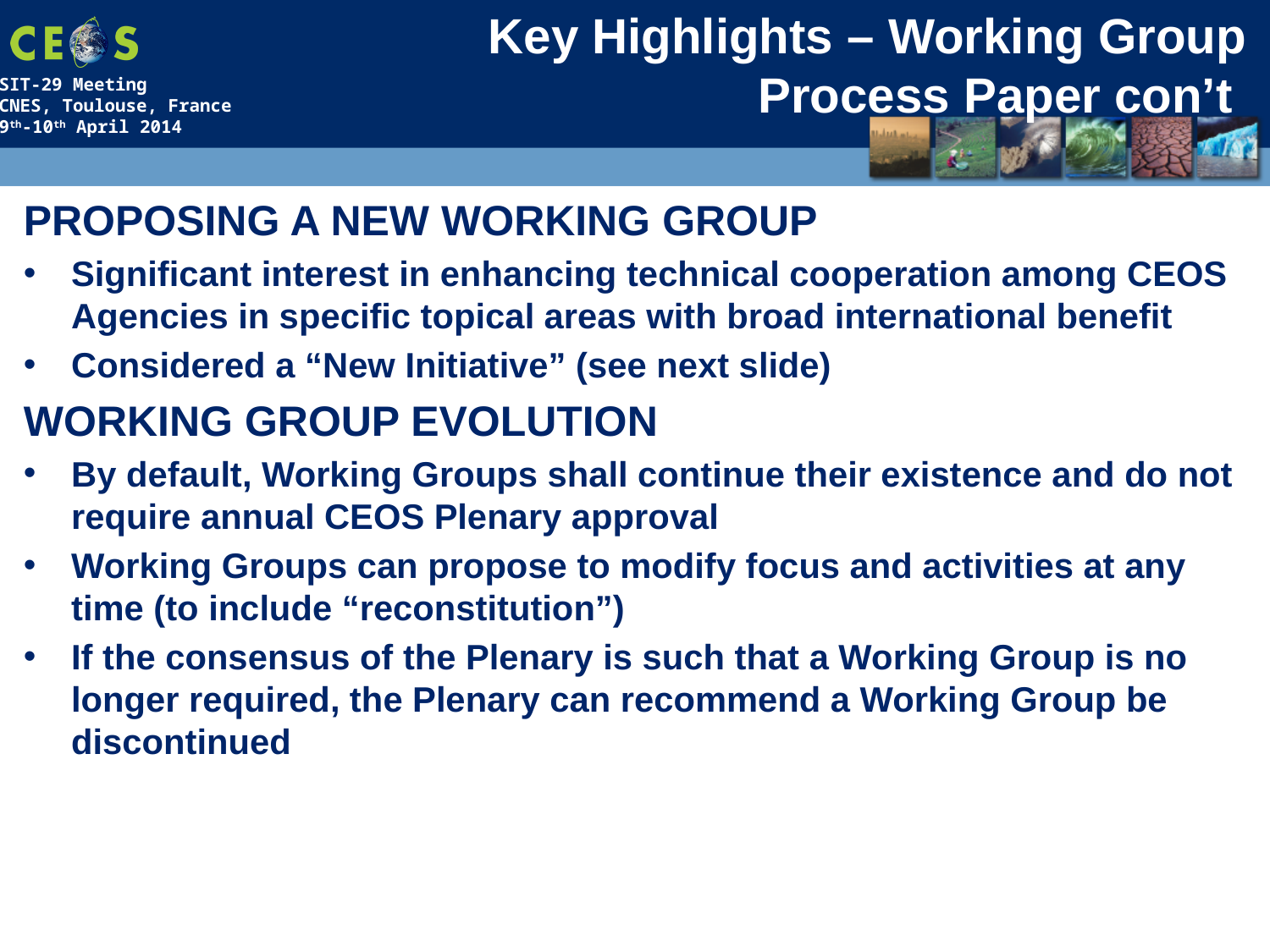

# Key Highlights – Working Group Process Paper con’t
Proposing a New Working Group
Significant interest in enhancing technical cooperation among CEOS Agencies in specific topical areas with broad international benefit
Considered a “New Initiative” (see next slide)
Working Group Evolution
By default, Working Groups shall continue their existence and do not require annual CEOS Plenary approval
Working Groups can propose to modify focus and activities at any time (to include “reconstitution”)
If the consensus of the Plenary is such that a Working Group is no longer required, the Plenary can recommend a Working Group be discontinued